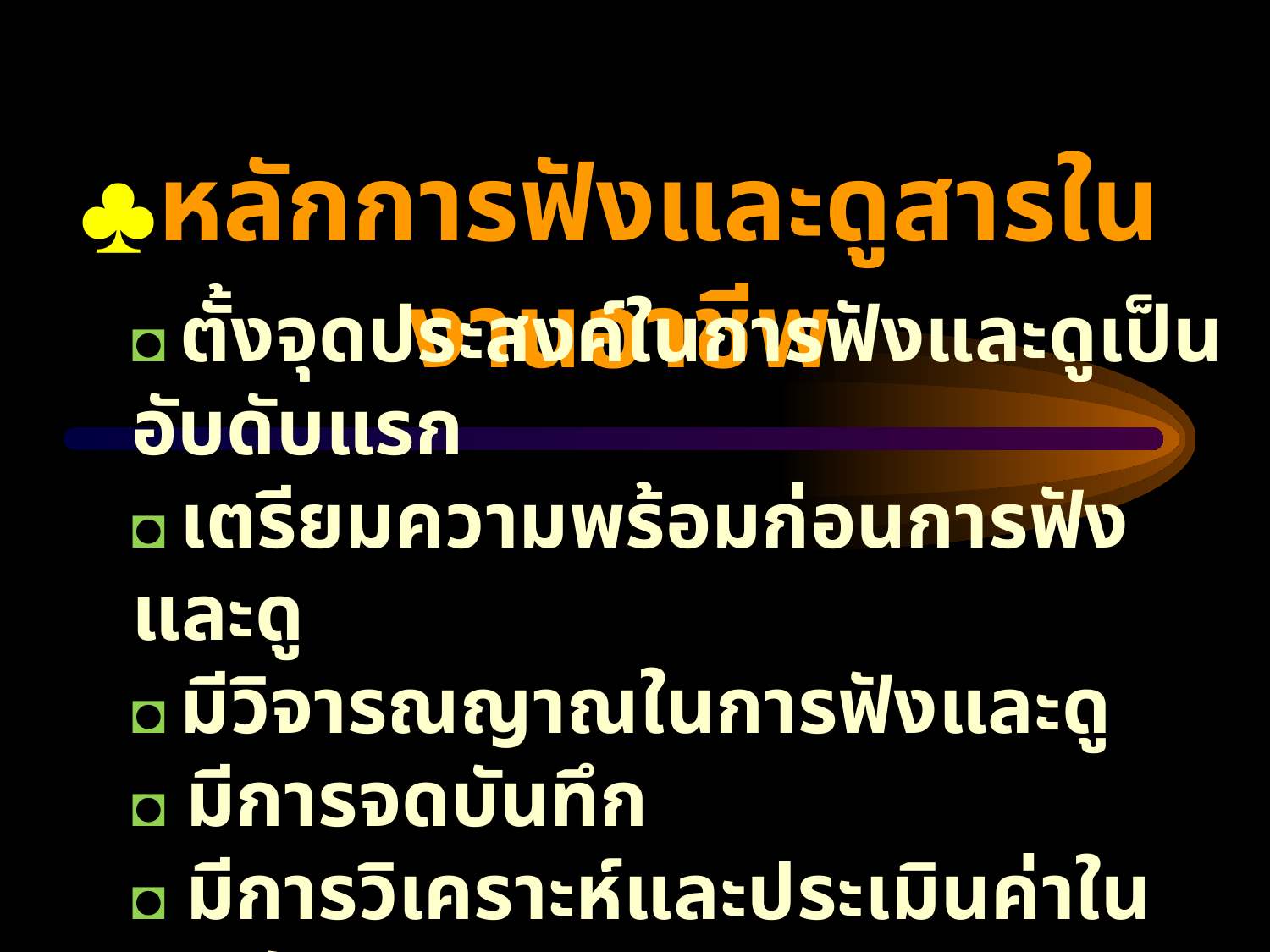

♣หลักการฟังและดูสารในงานอาชีพ
◘ ตั้งจุดประสงค์ในการฟังและดูเป็นอับดับแรก
◘ เตรียมความพร้อมก่อนการฟังและดู
◘ มีวิจารณญาณในการฟังและดู
◘ มีการจดบันทึก
◘ มีการวิเคราะห์และประเมินค่าในการฟังละดู